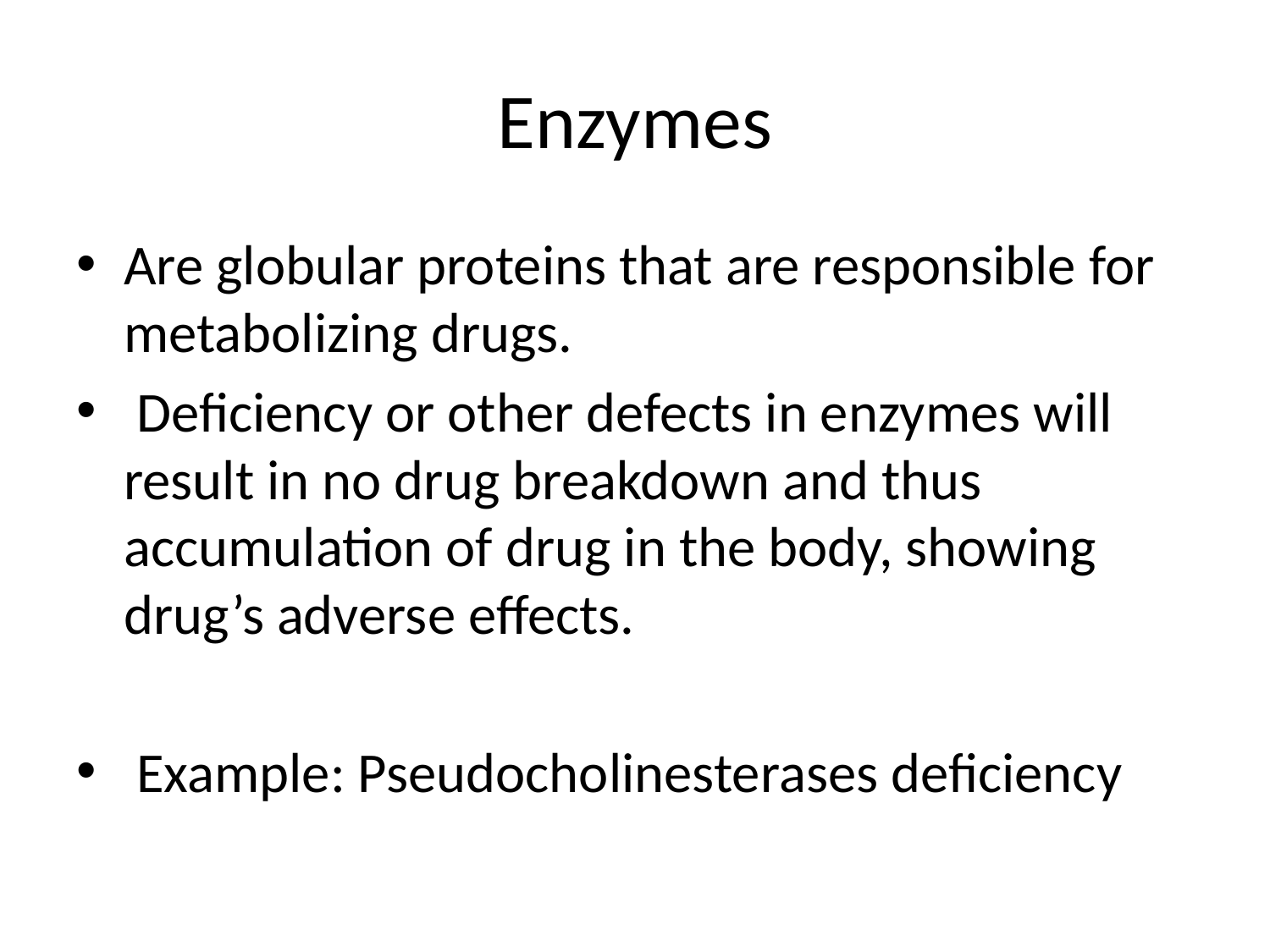

# Enzymes
Are globular proteins that are responsible for metabolizing drugs.
 Deficiency or other defects in enzymes will result in no drug breakdown and thus accumulation of drug in the body, showing drug’s adverse effects.

 Example: Pseudocholinesterases deficiency